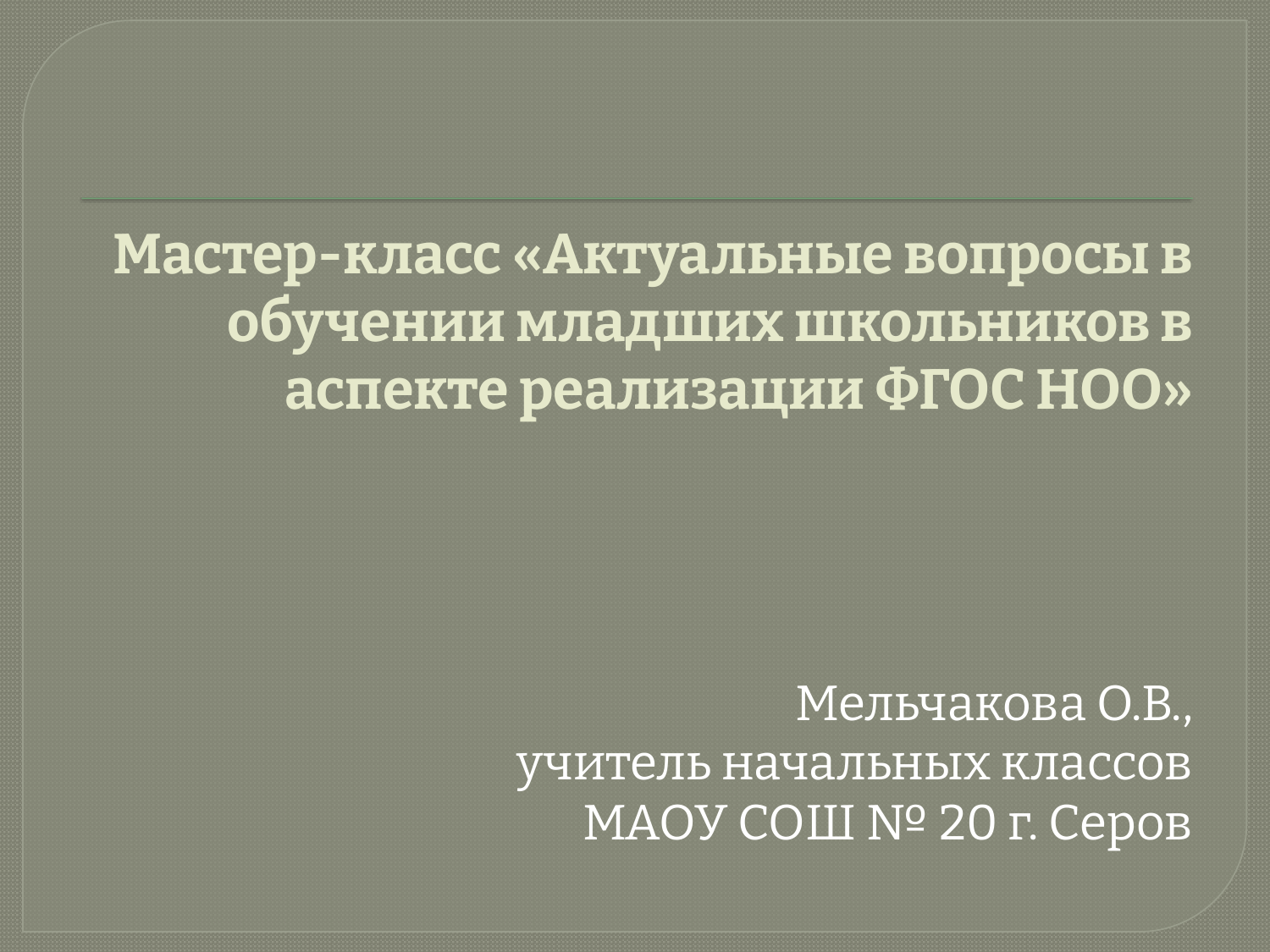

# Мастер-класс «Актуальные вопросы в обучении младших школьников в аспекте реализации ФГОС НОО»
Мельчакова О.В.,
учитель начальных классов
МАОУ СОШ № 20 г. Серов